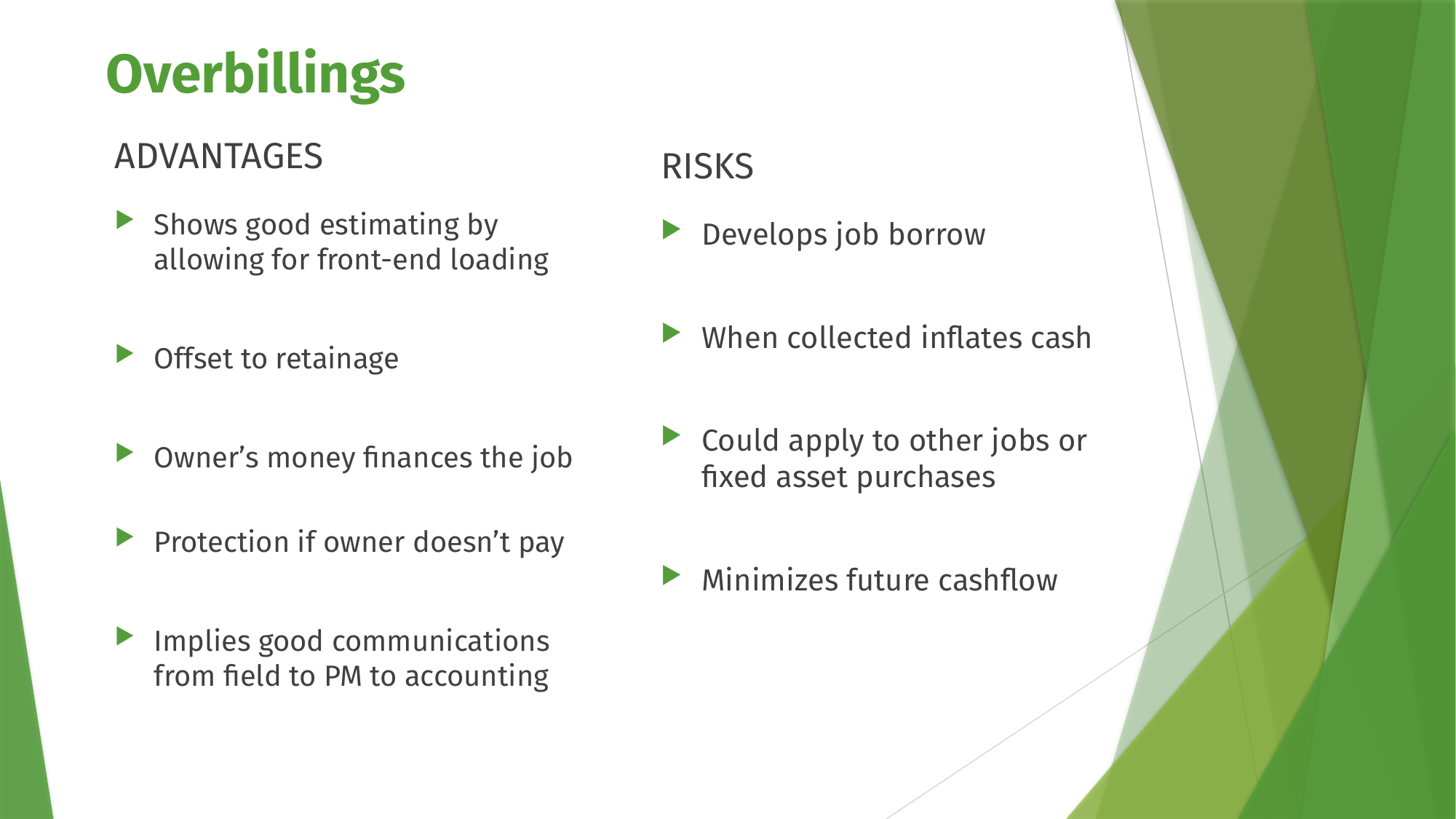

# Overbillings
ADVANTAGES
RISKS
Shows good estimating by allowing for front-end loading

Offset to retainage

Owner’s money finances the job
Protection if owner doesn’t pay

Implies good communications from field to PM to accounting
Develops job borrow

When collected inflates cash

Could apply to other jobs or fixed asset purchases

Minimizes future cashflow